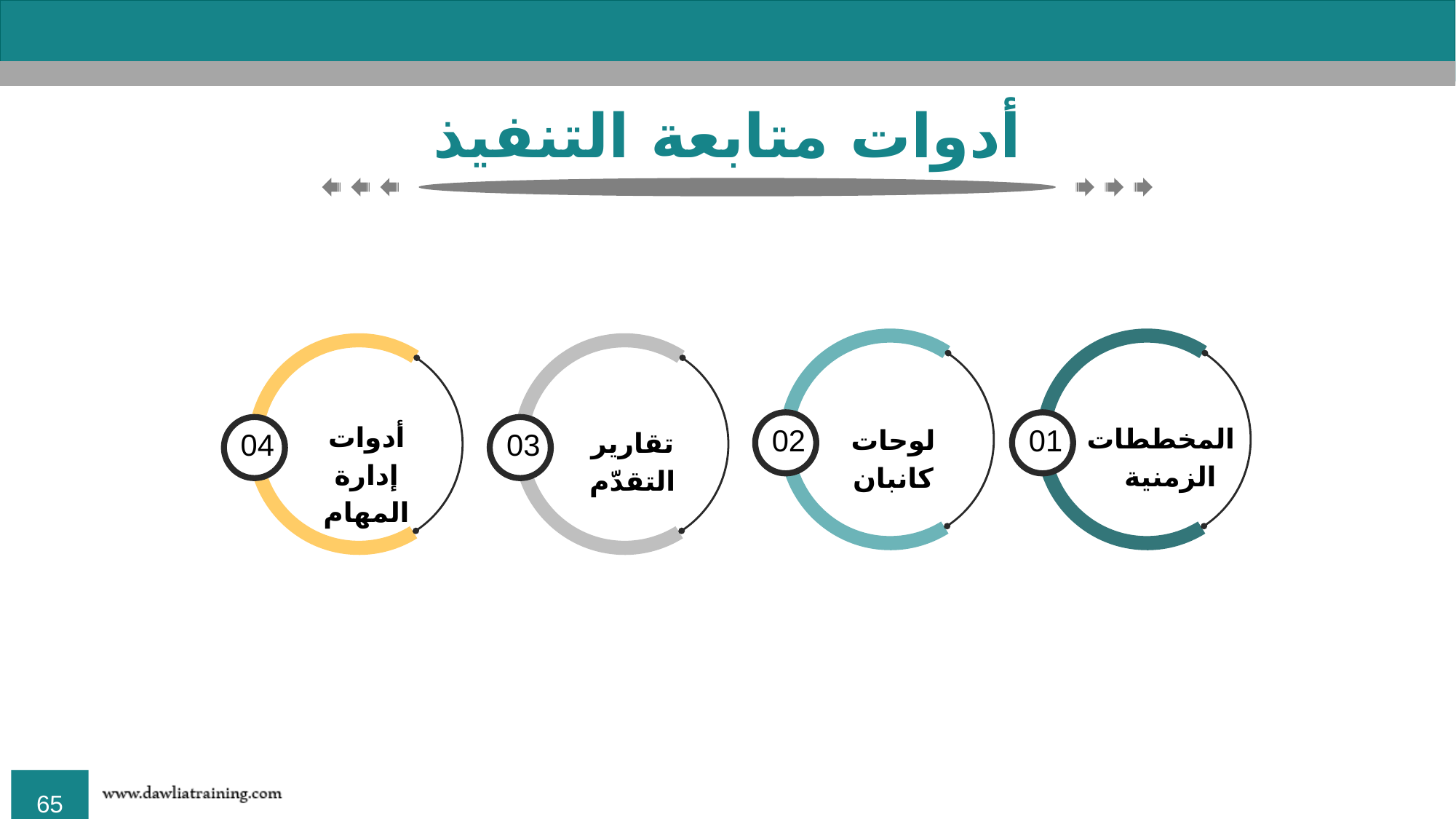

أدوات متابعة التنفيذ

02
لوحات كانبان

01
المخططات الزمنية

04
أدوات إدارة المهام

03
تقارير التقدّم